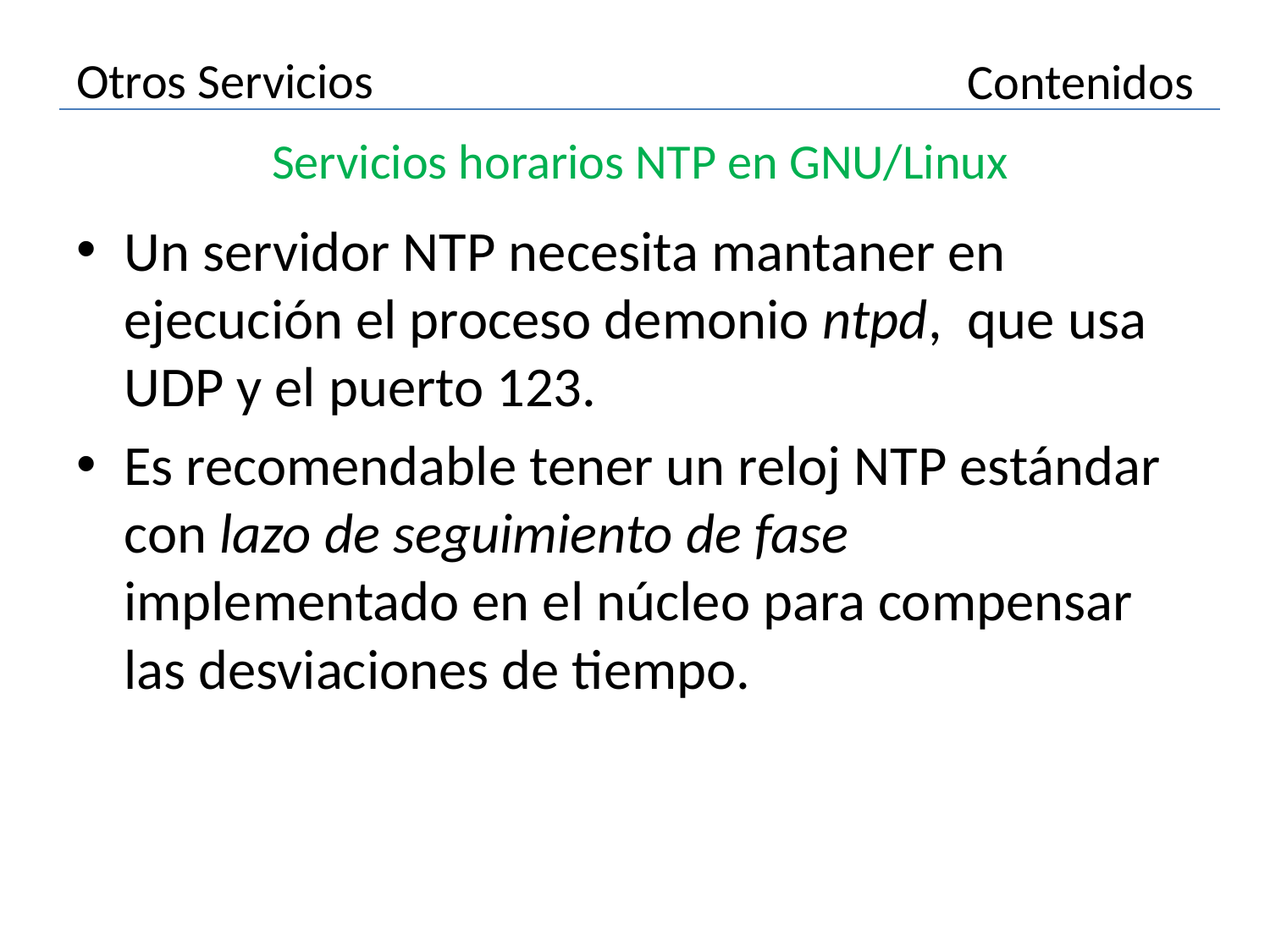

# Otros Servicios
Contenidos
Servicios horarios NTP en GNU/Linux
Un servidor NTP necesita mantaner en ejecución el proceso demonio ntpd,  que usa UDP y el puerto 123.
Es recomendable tener un reloj NTP estándar con lazo de seguimiento de fase implementado en el núcleo para compensar las desviaciones de tiempo.